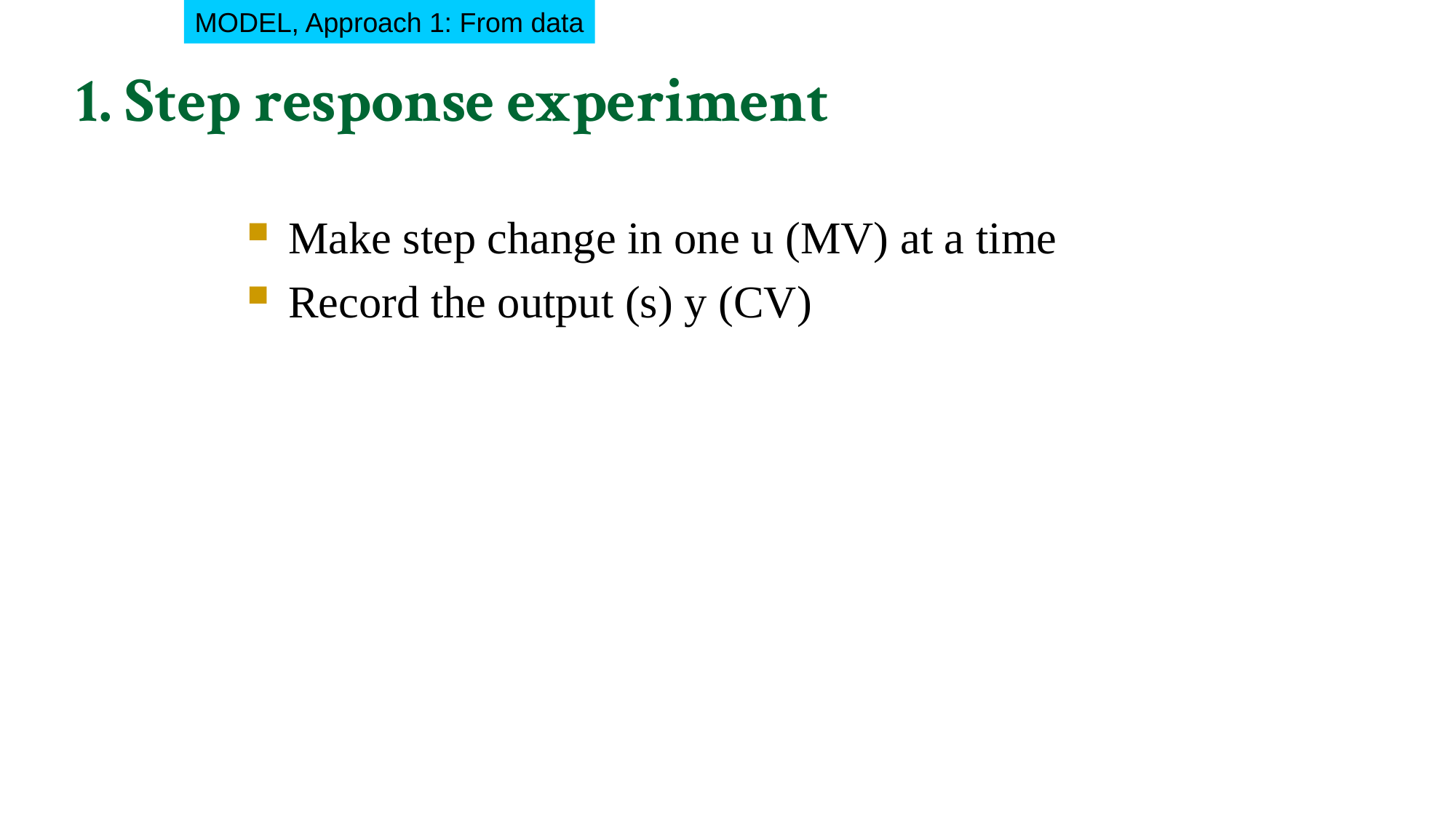

MODEL, Approach 1: From data
# 1. Step response experiment
Make step change in one u (MV) at a time
Record the output (s) y (CV)